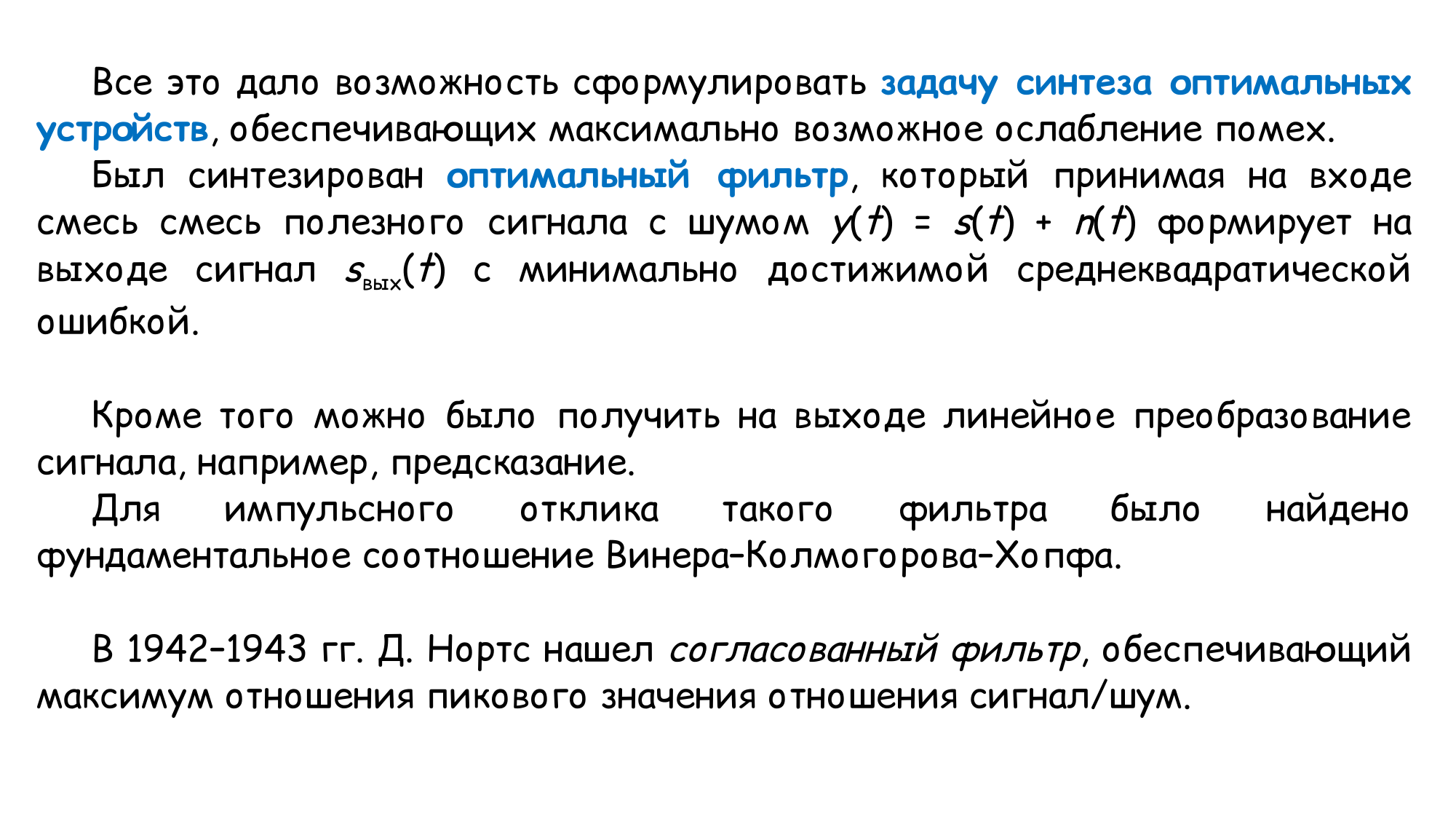

Все это дало возможность сформулировать задачу синтеза оптимальных устройств, обеспечивающих максимально возможное ослабление помех.
Был синтезирован оптимальный фильтр, который принимая на входе смесь смесь полезного сигнала с шумом y(t) = s(t) + n(t) формирует на выходе сигнал sвых(t) с минимально достижимой среднеквадратической ошибкой.

Кроме того можно было получить на выходе линейное преобразование сигнала, например, предсказание.
Для импульсного отклика такого фильтра было найдено фундаментальное соотношение Винера–Колмогорова–Хопфа.

В 1942–1943 гг. Д. Нортс нашел согласованный фильтр, обеспечивающий максимум отношения пикового значения отношения сигнал/шум.